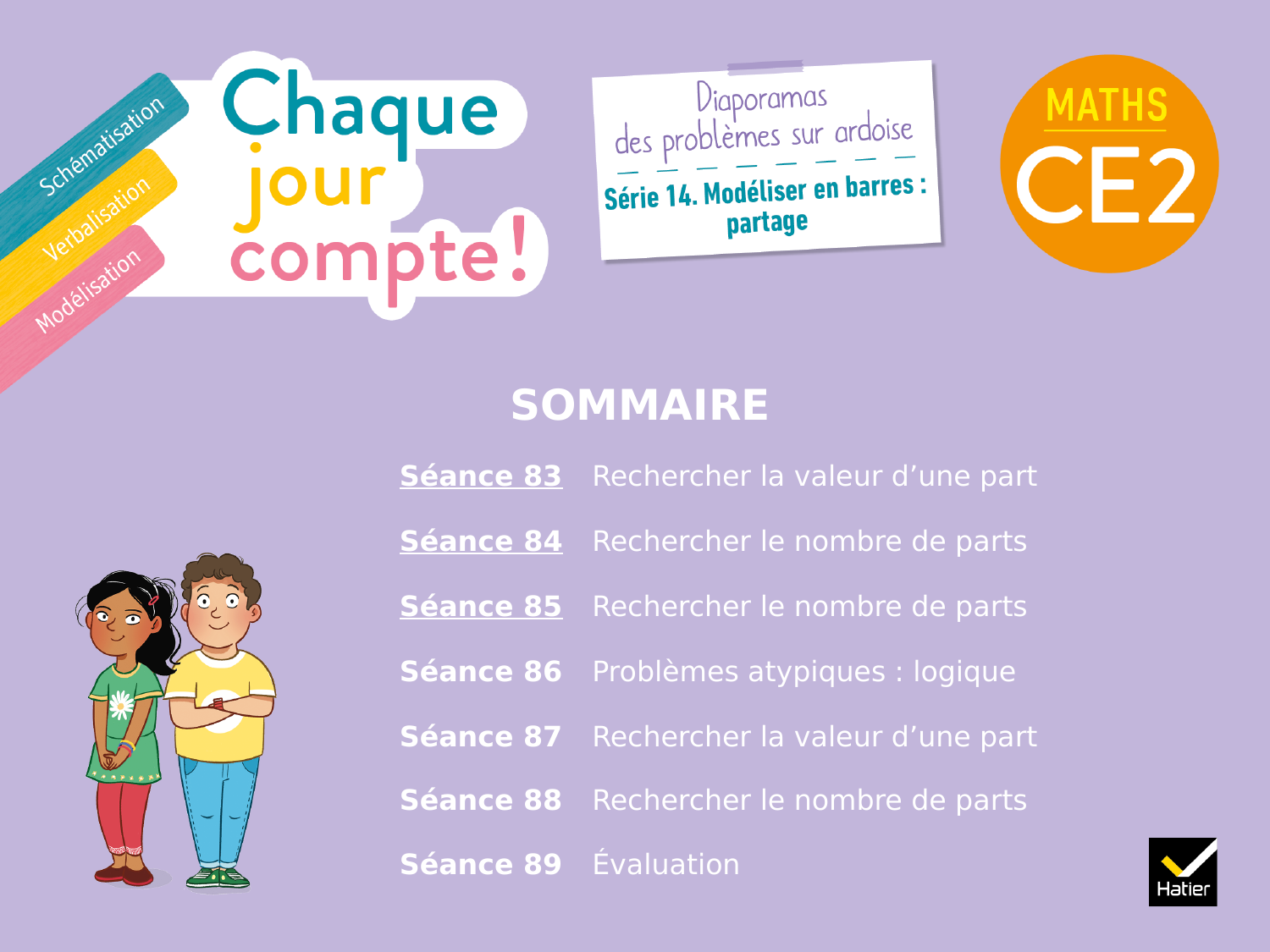

SOMMAIRE
Séance 83   Rechercher la valeur d’une part

Séance 84   Rechercher le nombre de parts

Séance 85   Rechercher le nombre de parts

Séance 86   Problèmes atypiques : logique

Séance 87   Rechercher la valeur d’une part

Séance 88   Rechercher le nombre de parts

Séance 89   Évaluation